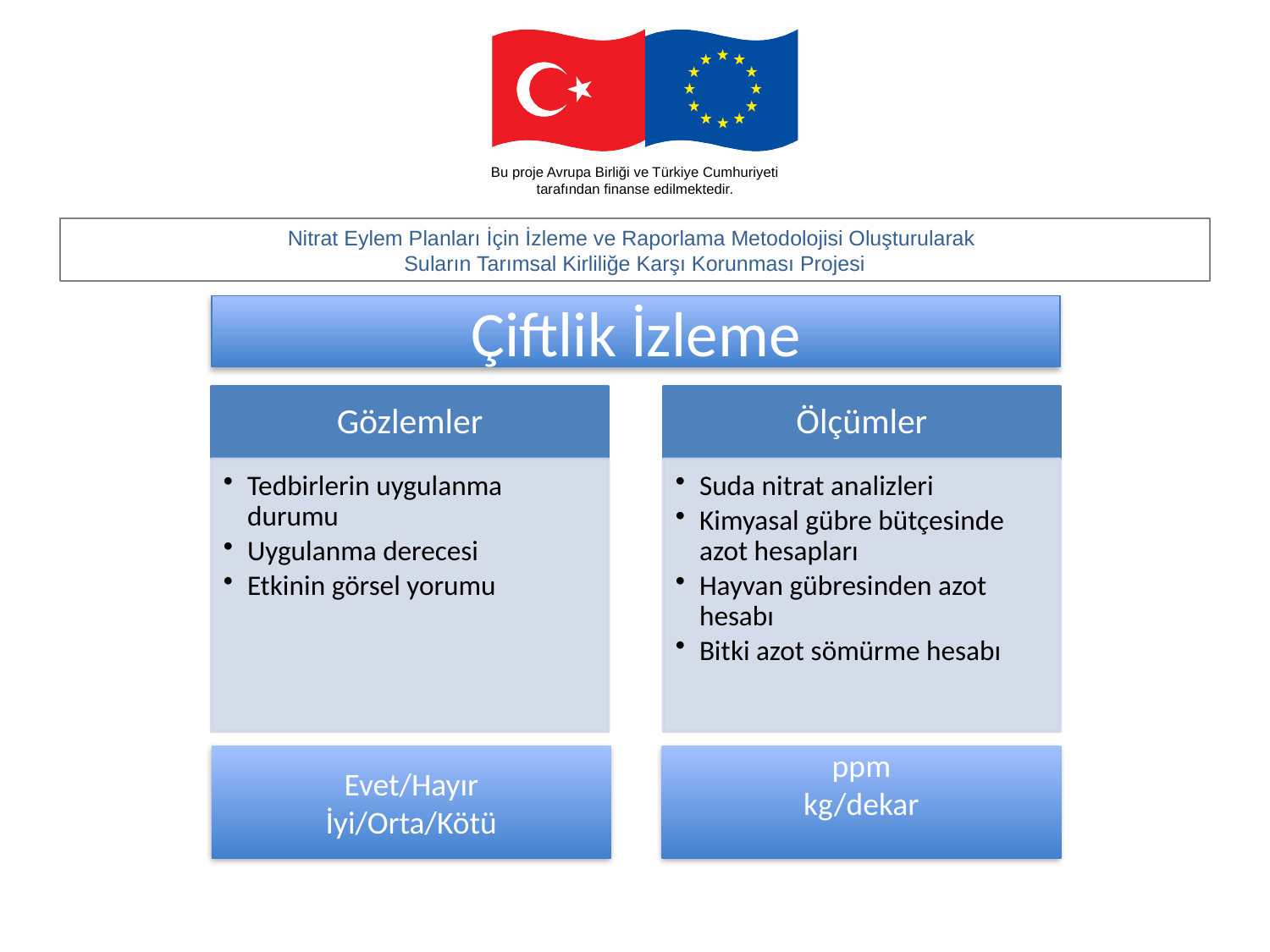

Çiftlik İzleme
Gözlemler
Tedbirlerin uygulanma durumu
Uygulanma derecesi
Etkinin görsel yorumu

Ölçümler
Suda nitrat analizleri
Kimyasal gübre bütçesinde azot hesapları
Hayvan gübresinden azot hesabı
Bitki azot sömürme hesabı

Evet/Hayır
İyi/Orta/Kötü
ppm
kg/dekar